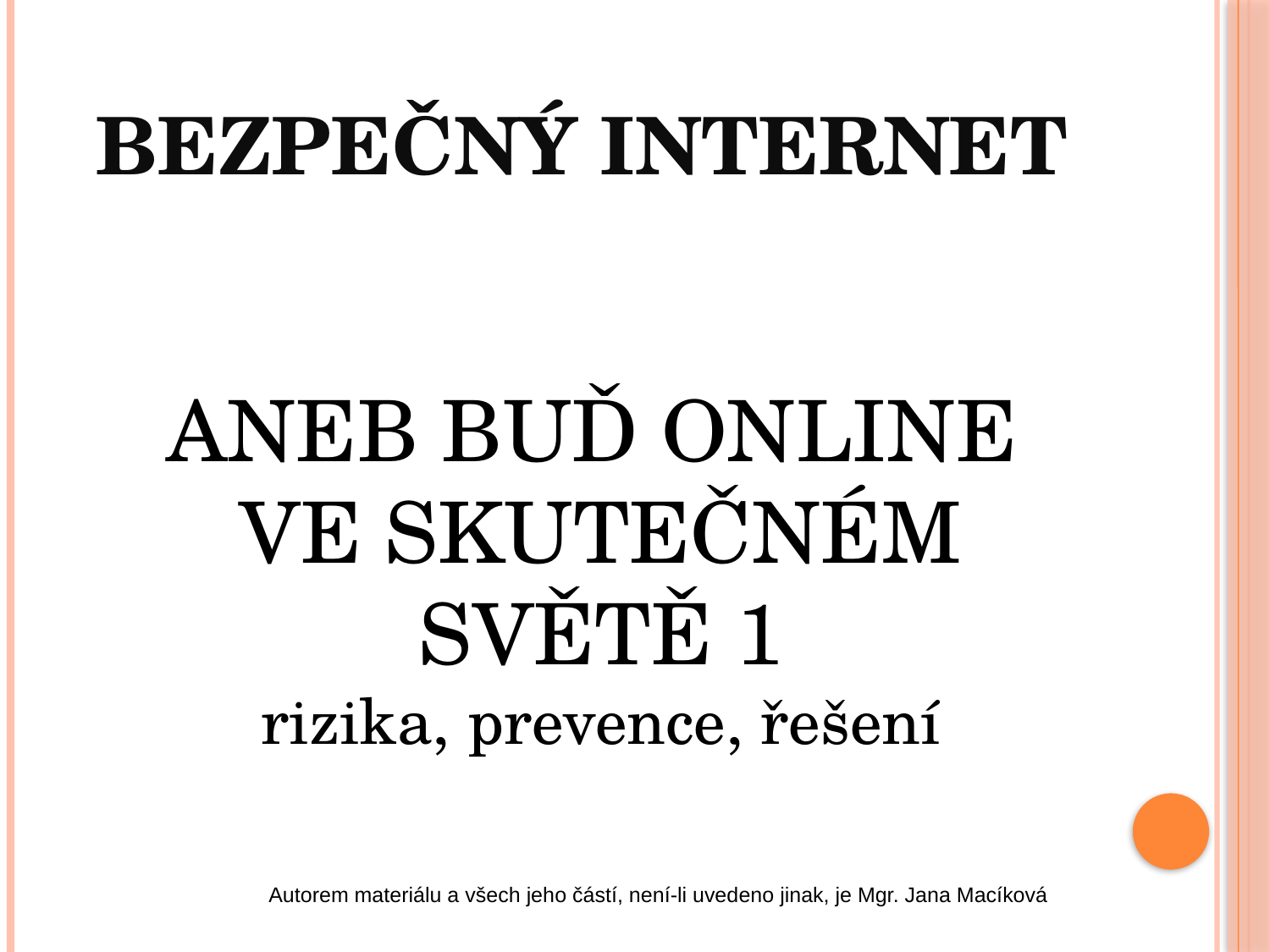

# Bezpečný internet

 ANEB BUĎ ONLINE VE SKUTEČNÉM SVĚTĚ 1
rizika, prevence, řešení
Autorem materiálu a všech jeho částí, není-li uvedeno jinak, je Mgr. Jana Macíková